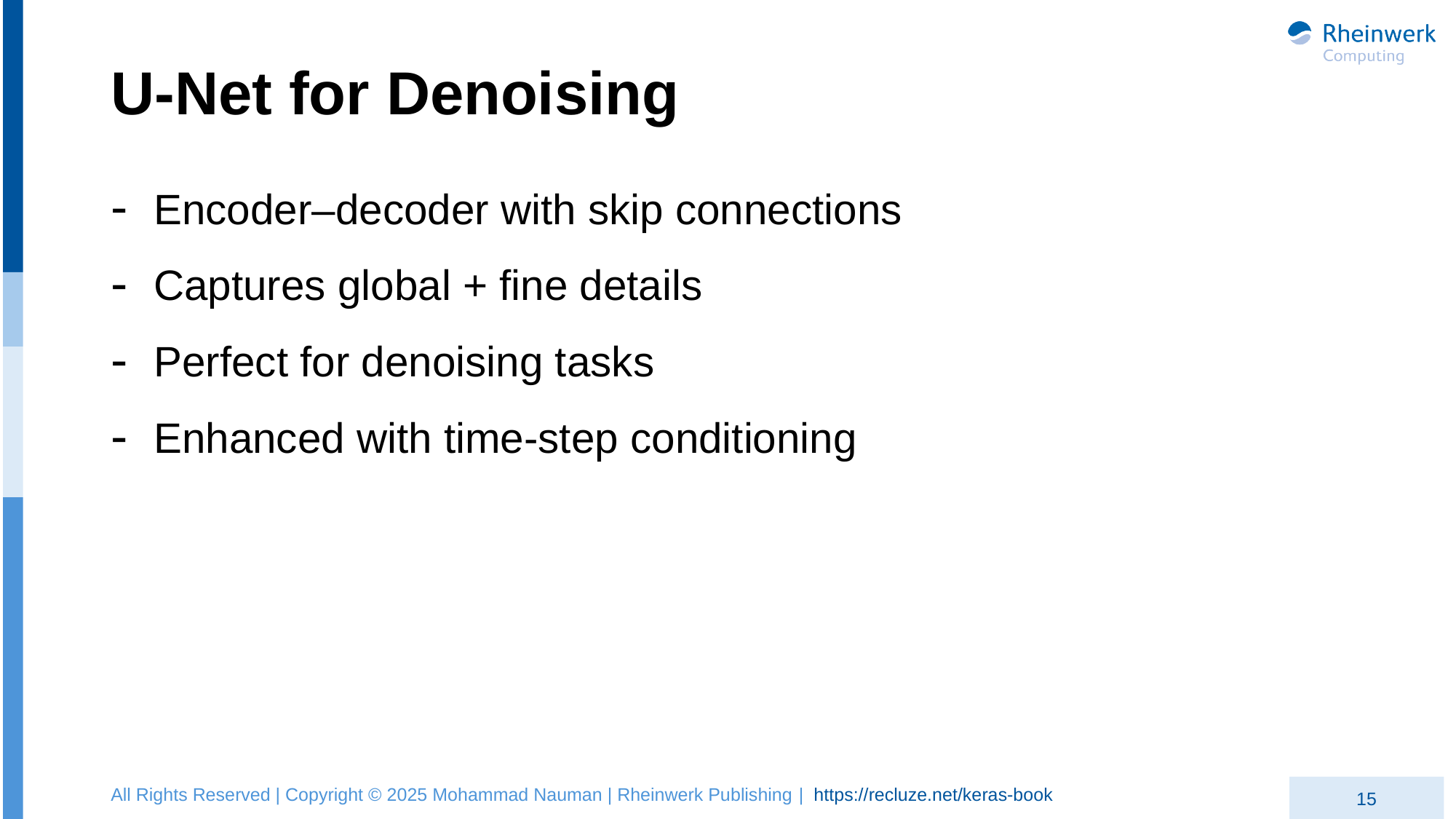

# U-Net for Denoising
Encoder–decoder with skip connections
Captures global + fine details
Perfect for denoising tasks
Enhanced with time-step conditioning